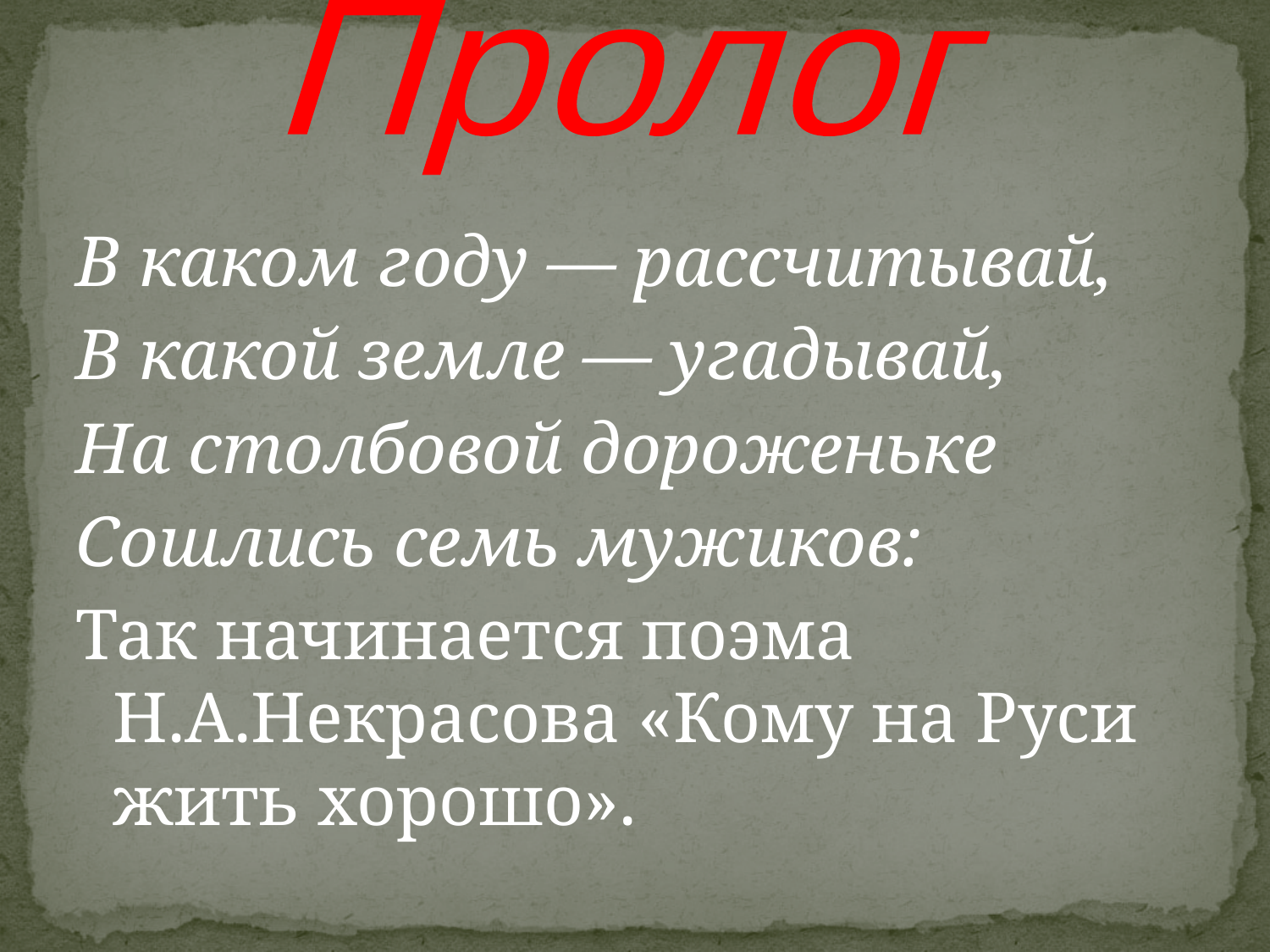

Пролог
#
В каком году — рассчитывай,
В какой земле — угадывай,
На столбовой дороженьке
Сошлись семь мужиков:
Так начинается поэма Н.А.Некрасова «Кому на Руси жить хорошо».